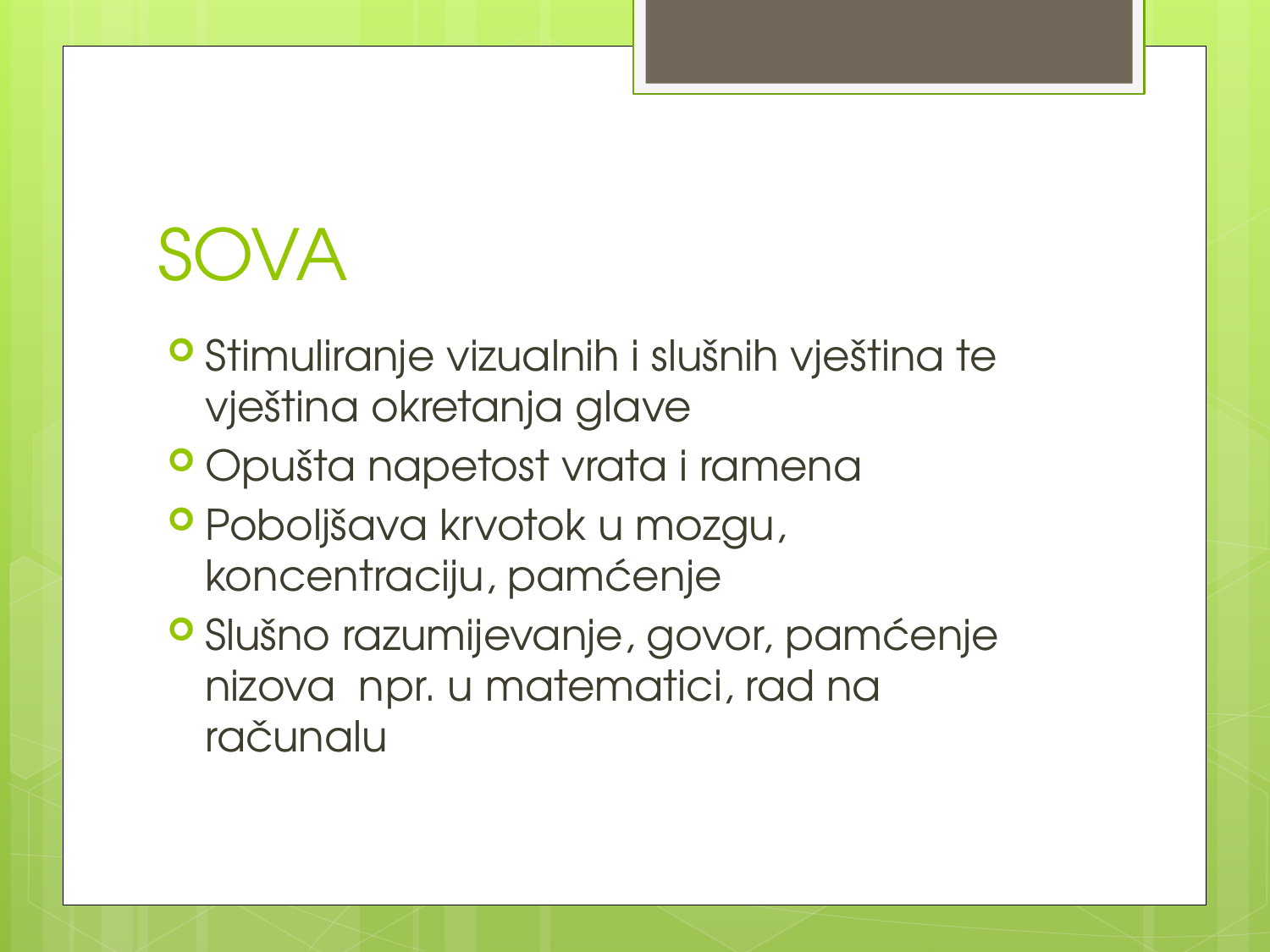

# SOVA
Stimuliranje vizualnih i slušnih vještina te vještina okretanja glave
Opušta napetost vrata i ramena
Poboljšava krvotok u mozgu, koncentraciju, pamćenje
Slušno razumijevanje, govor, pamćenje nizova  npr. u matematici, rad na računalu